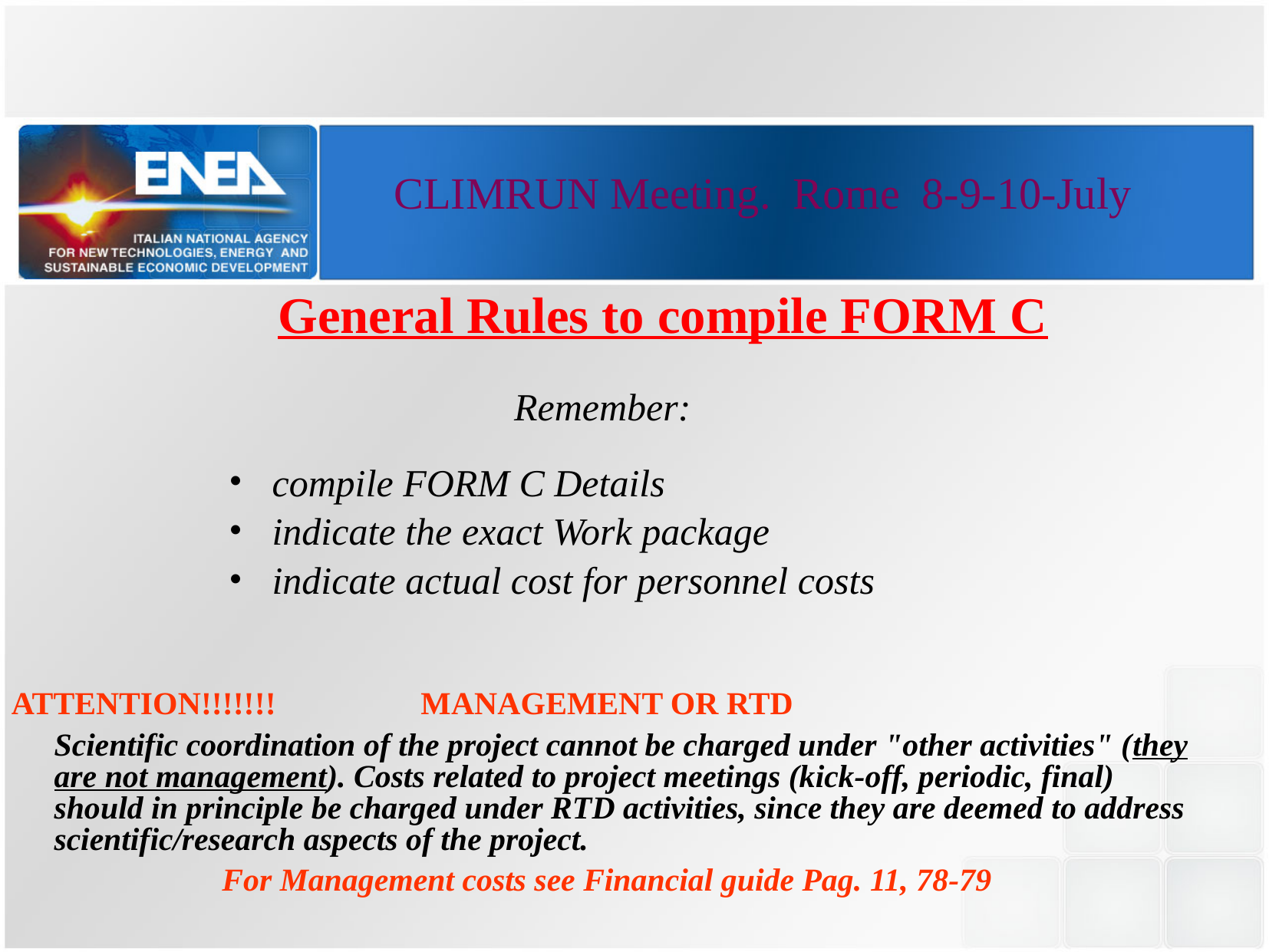

CLIMRUN Meeting.  Rome  8-9-10-July
General Rules to compile FORM C
Remember:

compile FORM C Details
indicate the exact Work package
indicate actual cost for personnel costs

ATTENTION!!!!!!!                  MANAGEMENT OR RTD
	Scientific coordination of the project cannot be charged under "other activities" (they are not management). Costs related to project meetings (kick-off, periodic, final) should in principle be charged under RTD activities, since they are deemed to address scientific/research aspects of the project.
For Management costs see Financial guide Pag. 11, 78-79